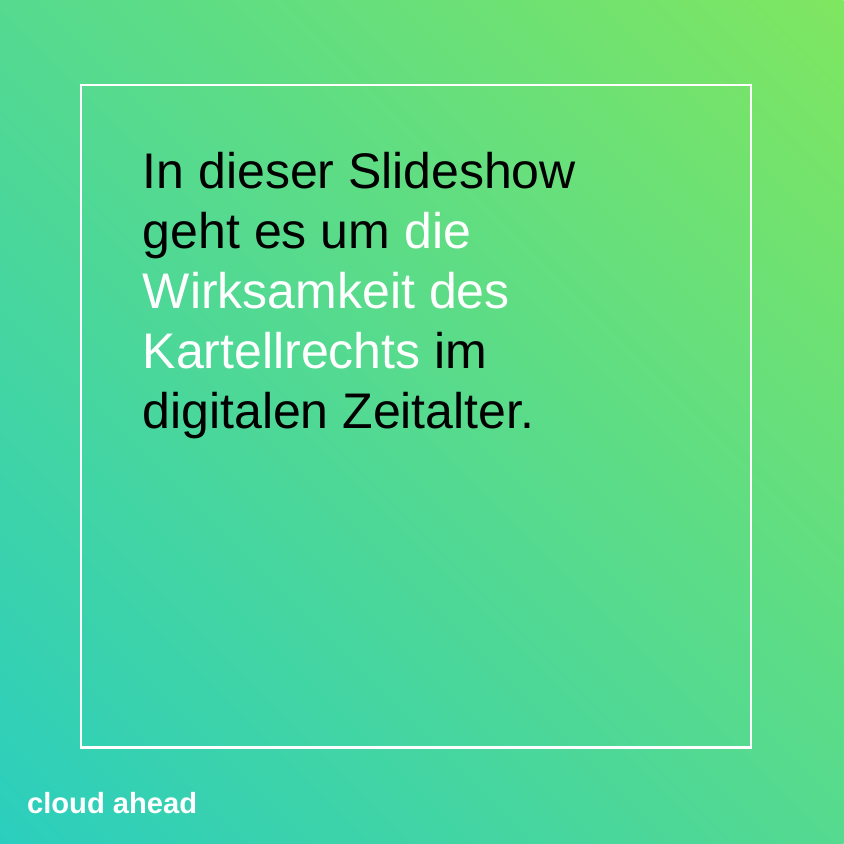

In dieser Slideshow geht es um die Wirksamkeit des Kartellrechts im digitalen Zeitalter.